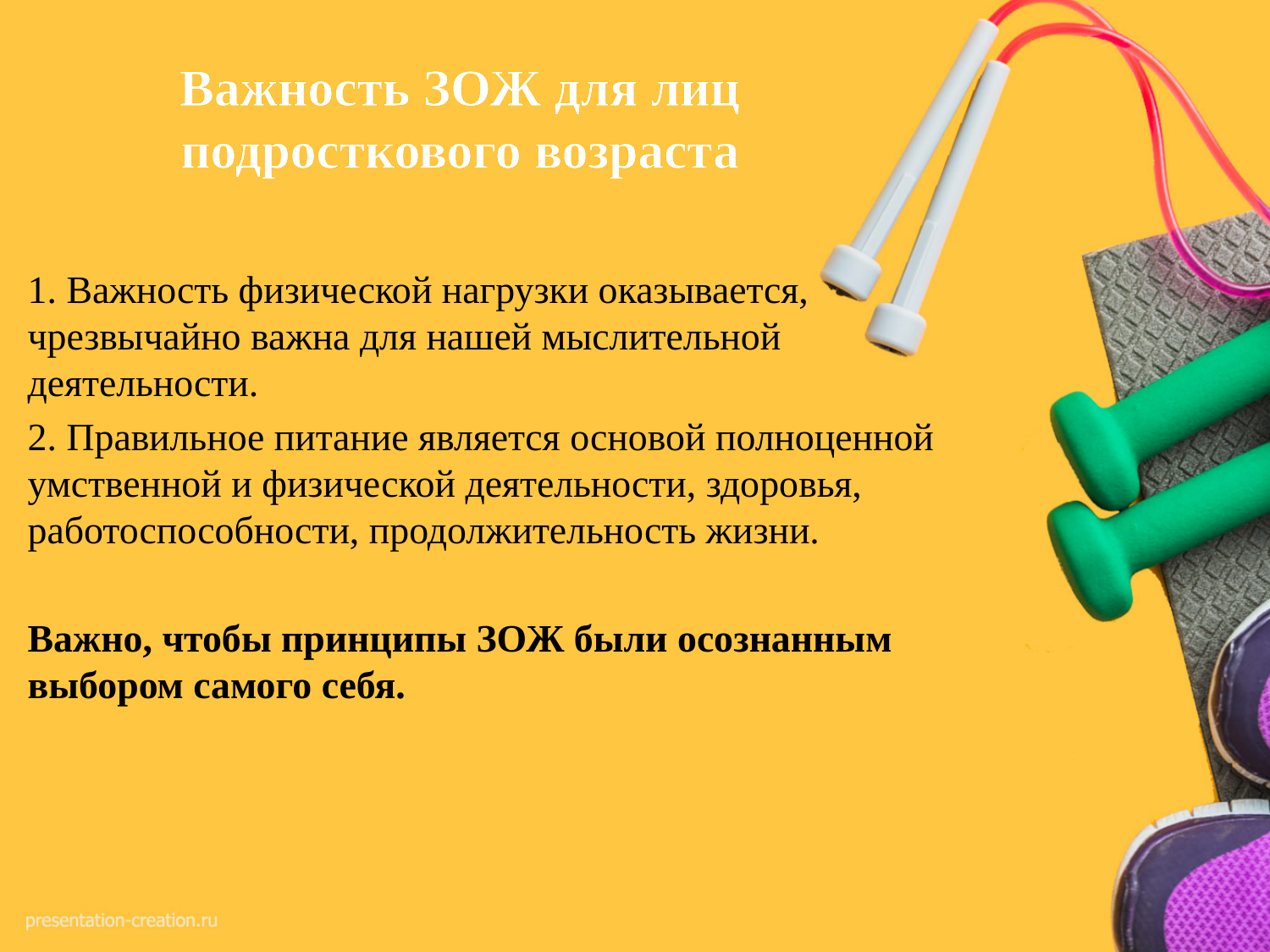

# Важность ЗОЖ для лиц подросткового возраста
1. Важность физической нагрузки оказывается, чрезвычайно важна для нашей мыслительной деятельности.
2. Правильное питание является основой полноценной умственной и физической деятельности, здоровья, работоспособности, продолжительность жизни.

Важно, чтобы принципы ЗОЖ были осознанным выбором самого себя.